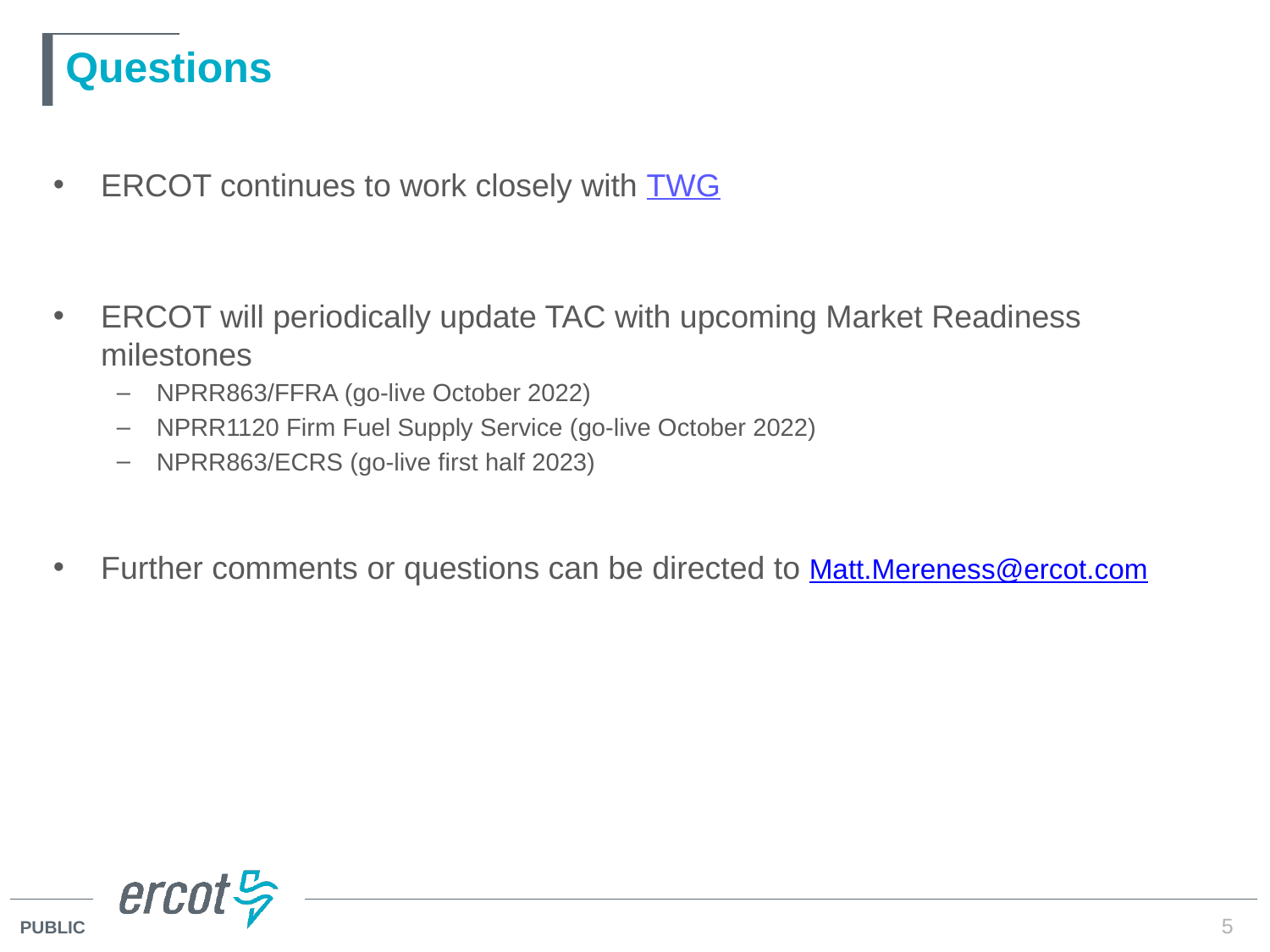

# Questions
ERCOT continues to work closely with TWG

ERCOT will periodically update TAC with upcoming Market Readiness milestones
NPRR863/FFRA (go-live October 2022)
NPRR1120 Firm Fuel Supply Service (go-live October 2022)
NPRR863/ECRS (go-live first half 2023)

Further comments or questions can be directed to Matt.Mereness@ercot.com
5